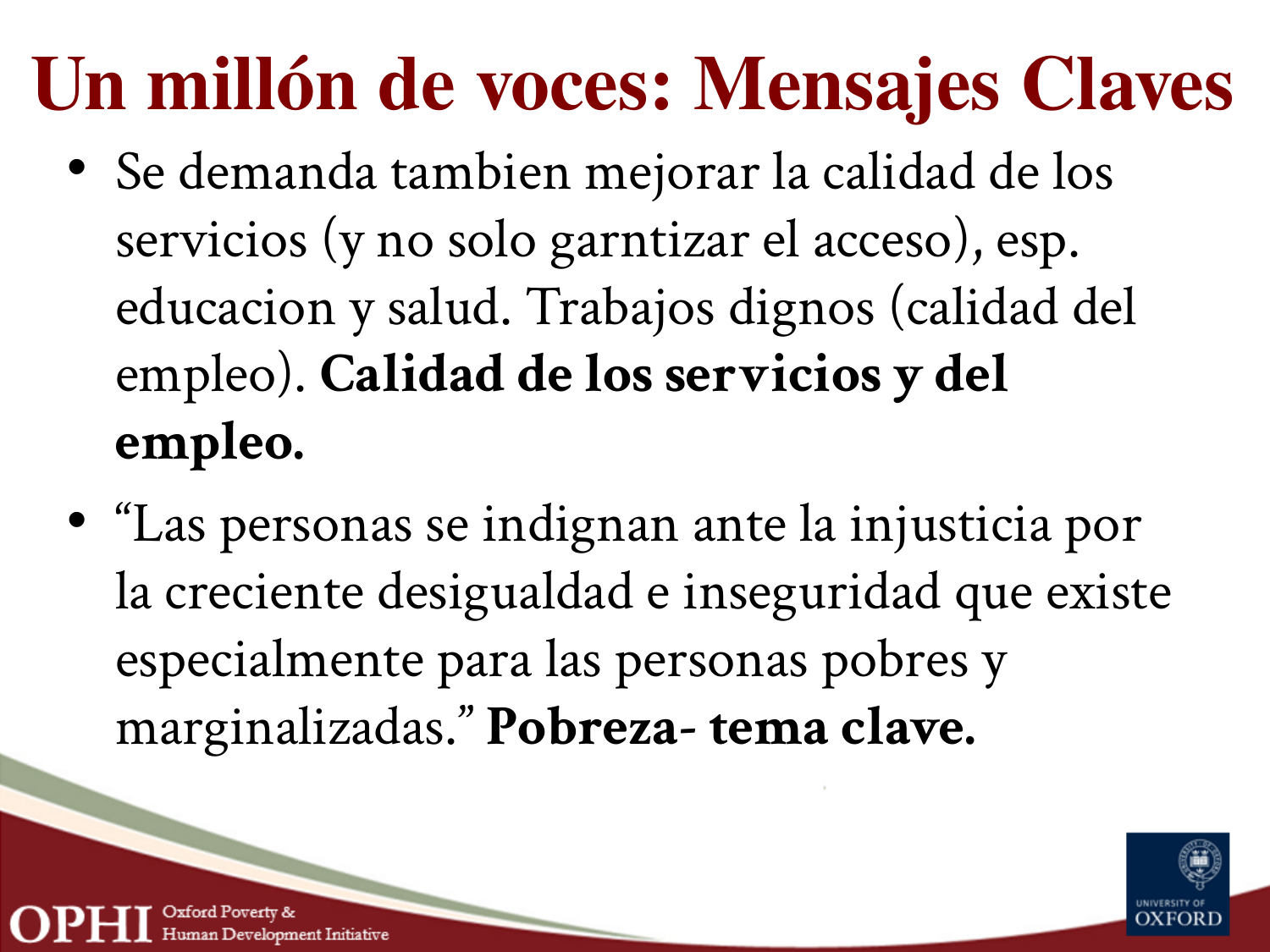

Un millón de voces: Mensajes Claves
Se demanda tambien mejorar la calidad de los servicios (y no solo garntizar el acceso), esp. educacion y salud. Trabajos dignos (calidad del empleo). Calidad de los servicios y del empleo.
“Las personas se indignan ante la injusticia por la creciente desigualdad e inseguridad que existe especialmente para las personas pobres y marginalizadas.” Pobreza- tema clave.